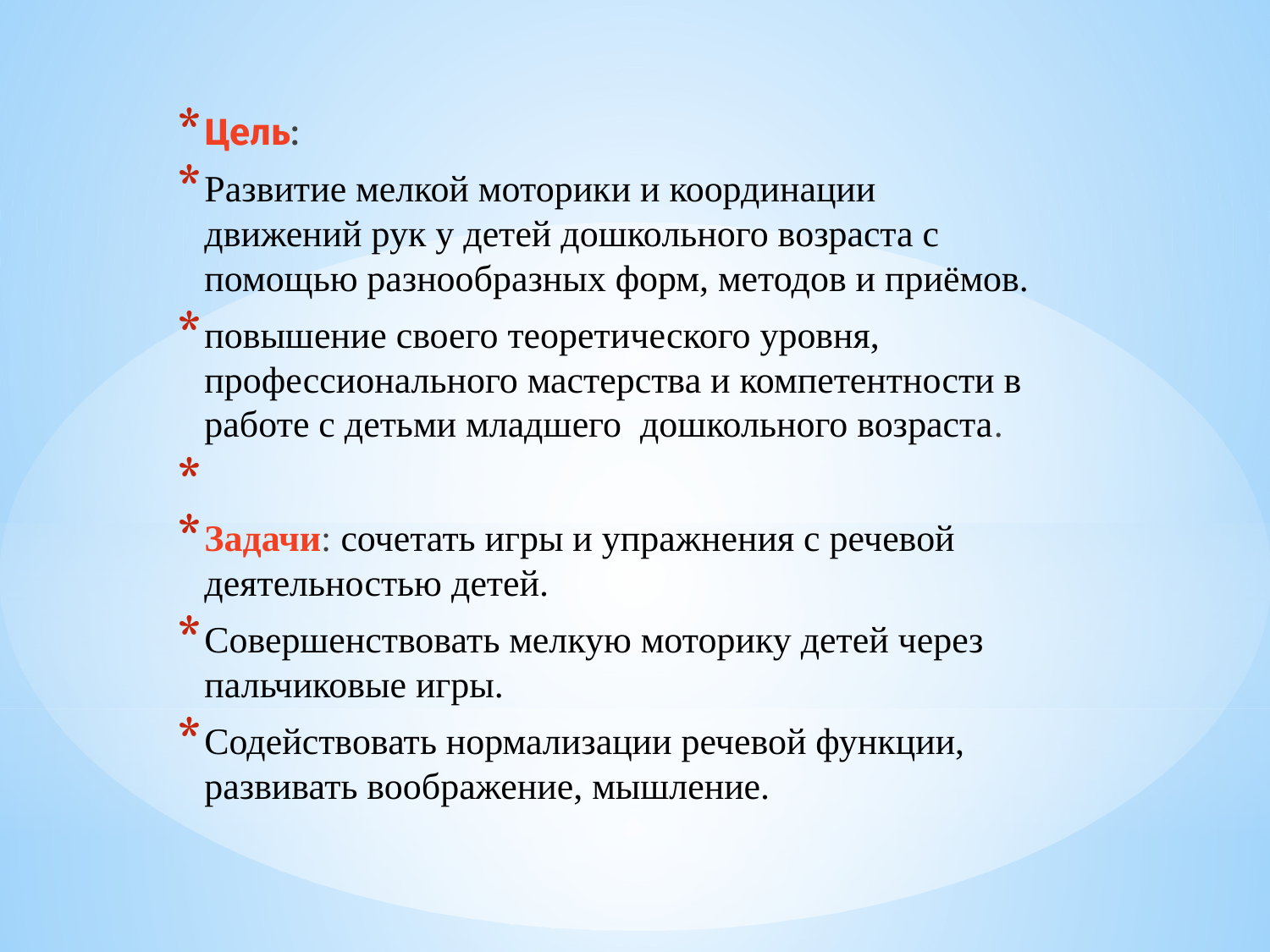

Цель:
Развитие мелкой моторики и координации движений рук у детей дошкольного возраста с помощью разнообразных форм, методов и приёмов.
повышение своего теоретического уровня, профессионального мастерства и компетентности в работе с детьми младшего  дошкольного возраста.

Задачи: сочетать игры и упражнения с речевой деятельностью детей.
Совершенствовать мелкую моторику детей через пальчиковые игры.
Содействовать нормализации речевой функции, развивать воображение, мышление.

#